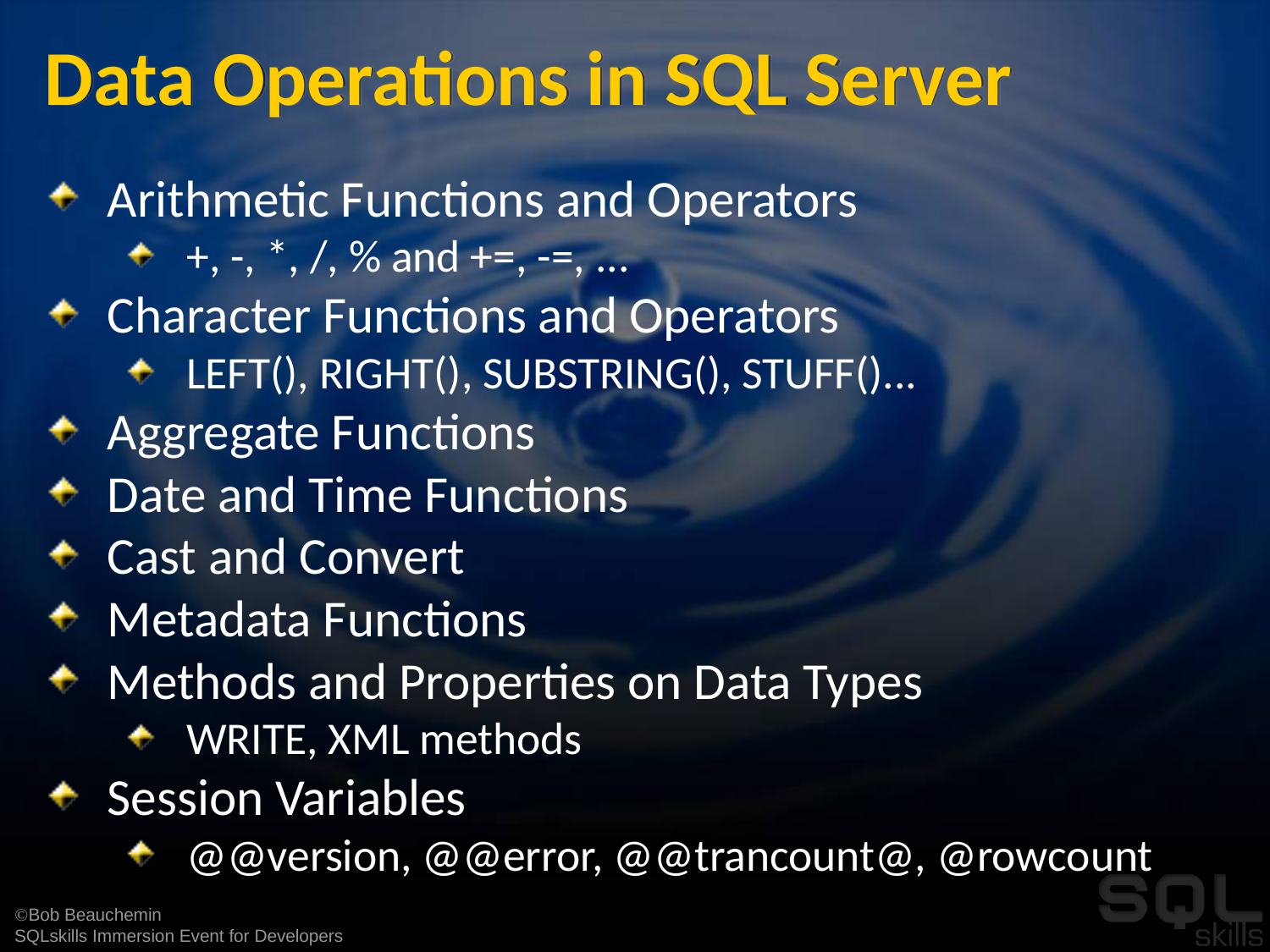

# Data Operations in SQL Server
Arithmetic Functions and Operators
+, -, *, /, % and +=, -=, ...
Character Functions and Operators
LEFT(), RIGHT(), SUBSTRING(), STUFF()...
Aggregate Functions
Date and Time Functions
Cast and Convert
Metadata Functions
Methods and Properties on Data Types
WRITE, XML methods
Session Variables
@@version, @@error, @@trancount@, @rowcount